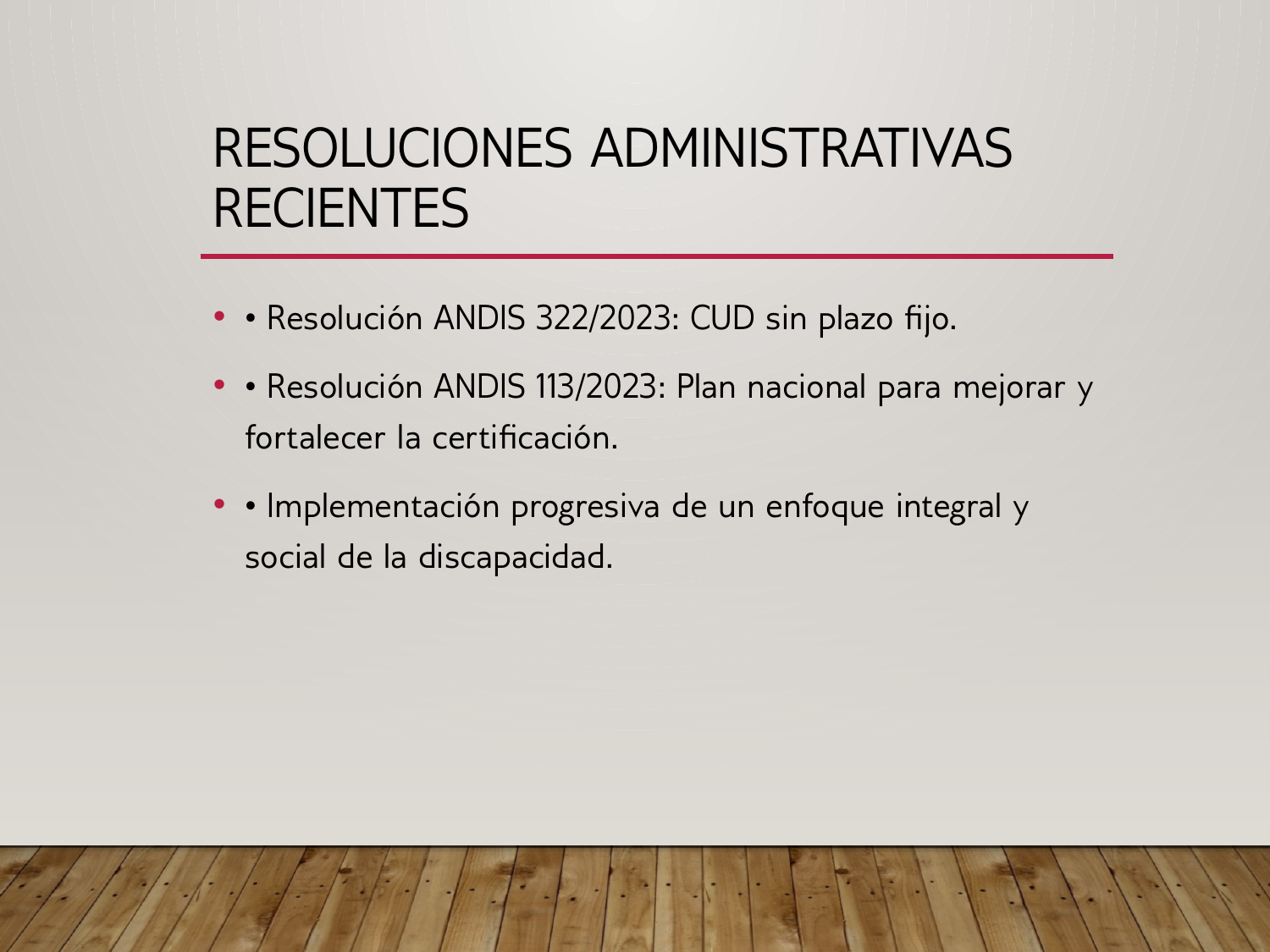

# Resoluciones administrativas recientes
• Resolución ANDIS 322/2023: CUD sin plazo fijo.
• Resolución ANDIS 113/2023: Plan nacional para mejorar y fortalecer la certificación.
• Implementación progresiva de un enfoque integral y social de la discapacidad.